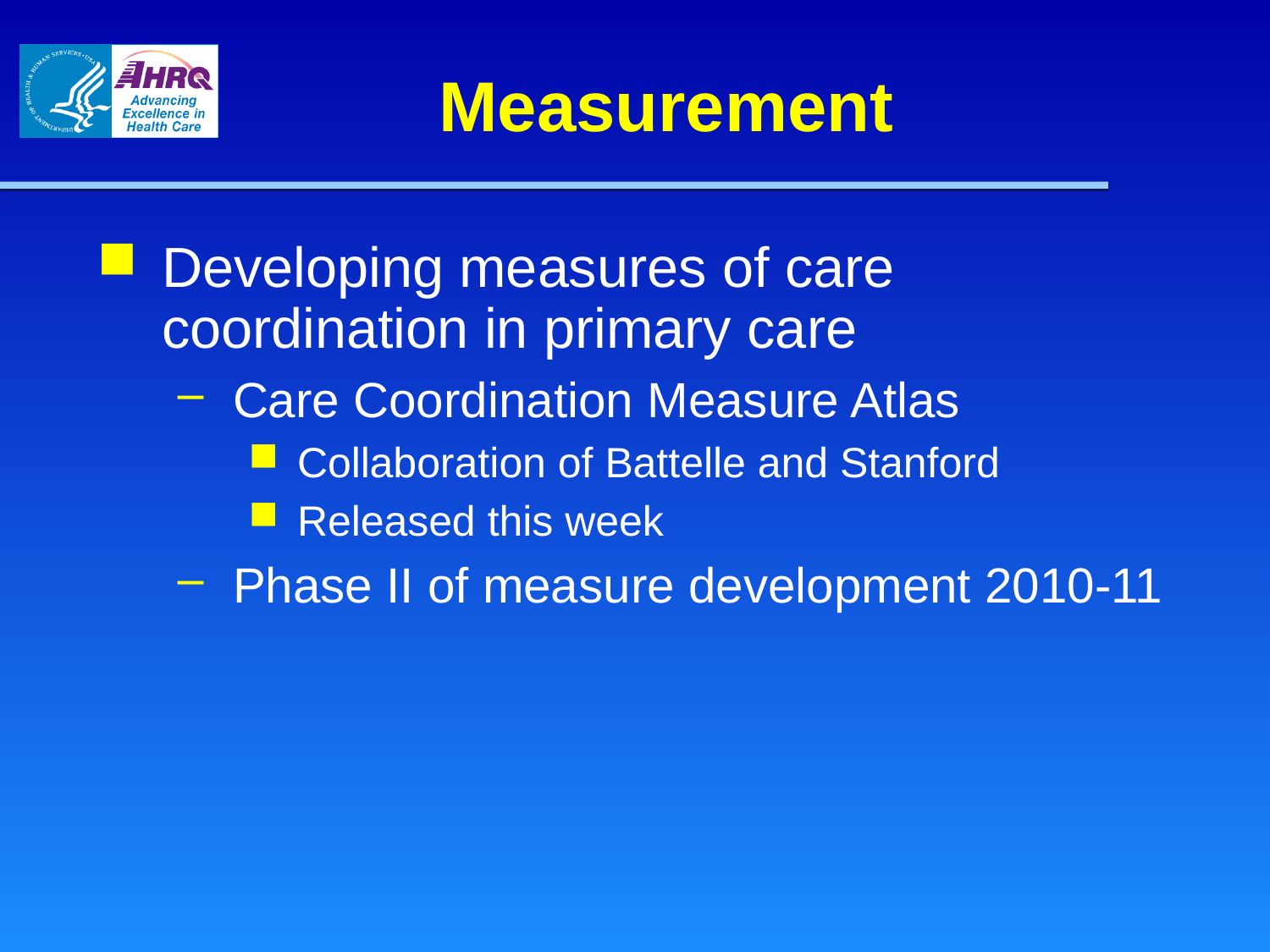

# Measurement
Developing measures of care coordination in primary care
Care Coordination Measure Atlas
Collaboration of Battelle and Stanford
Released this week
Phase II of measure development 2010-11